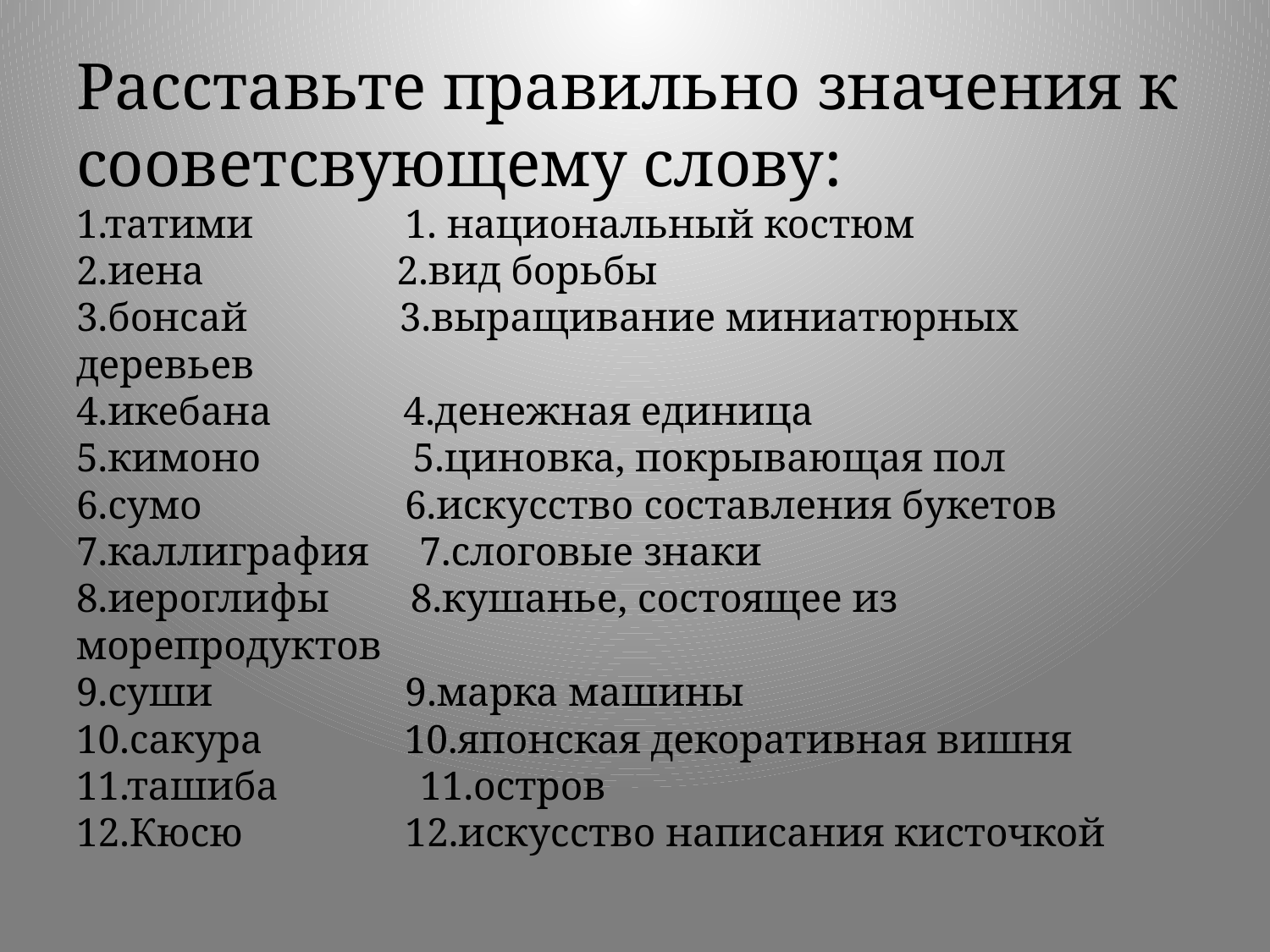

# Расставьте правильно значения к сооветсвующему слову: 1.татими               1. национальный костюм 2.иена                   2.вид борьбы 3.бонсай               3.выращивание миниатюрных деревьев 4.икебана             4.денежная единица 5.кимоно               5.циновка, покрывающая пол 6.сумо                    6.искусство составления букетов 7.каллиграфия     7.слоговые знаки 8.иероглифы        8.кушанье, состоящее из морепродуктов 9.суши                   9.марка машины 10.сакура              10.японская декоративная вишня 11.ташиба              11.остров 12.Кюсю                12.искусство написания кисточкой